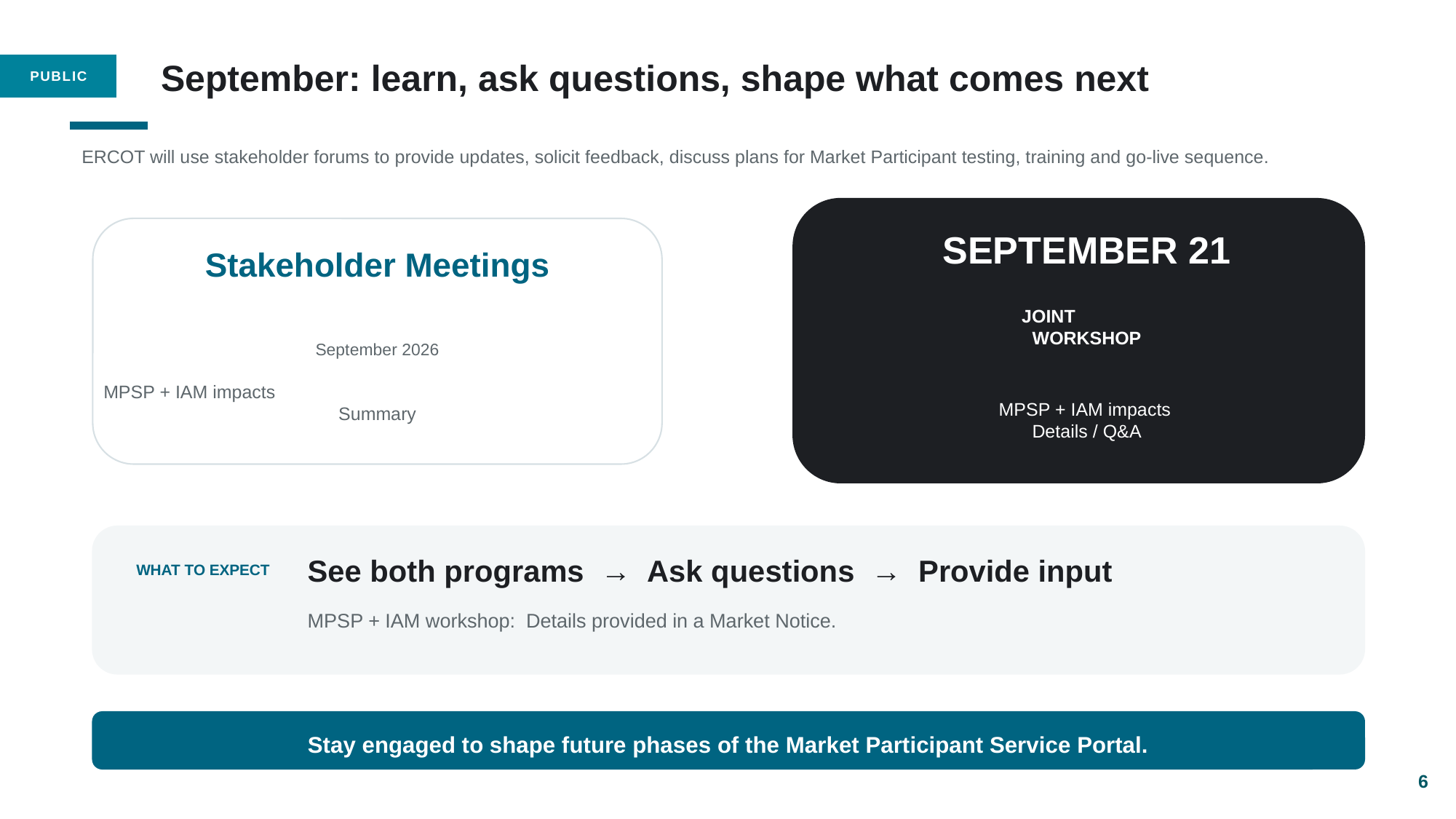

September: learn, ask questions, shape what comes next

ERCOT will use stakeholder forums to provide updates, solicit feedback, discuss plans for Market Participant testing, training and go-live sequence.

SEPTEMBER 21
Stakeholder Meetings
JOINT
WORKSHOP
September 2026
MPSP + IAM impacts
Summary
MPSP + IAM impacts
Details / Q&A

See both programs  →  Ask questions  →  Provide input
WHAT TO EXPECT
MPSP + IAM workshop:  Details provided in a Market Notice.

Stay engaged to shape future phases of the Market Participant Service Portal.
6